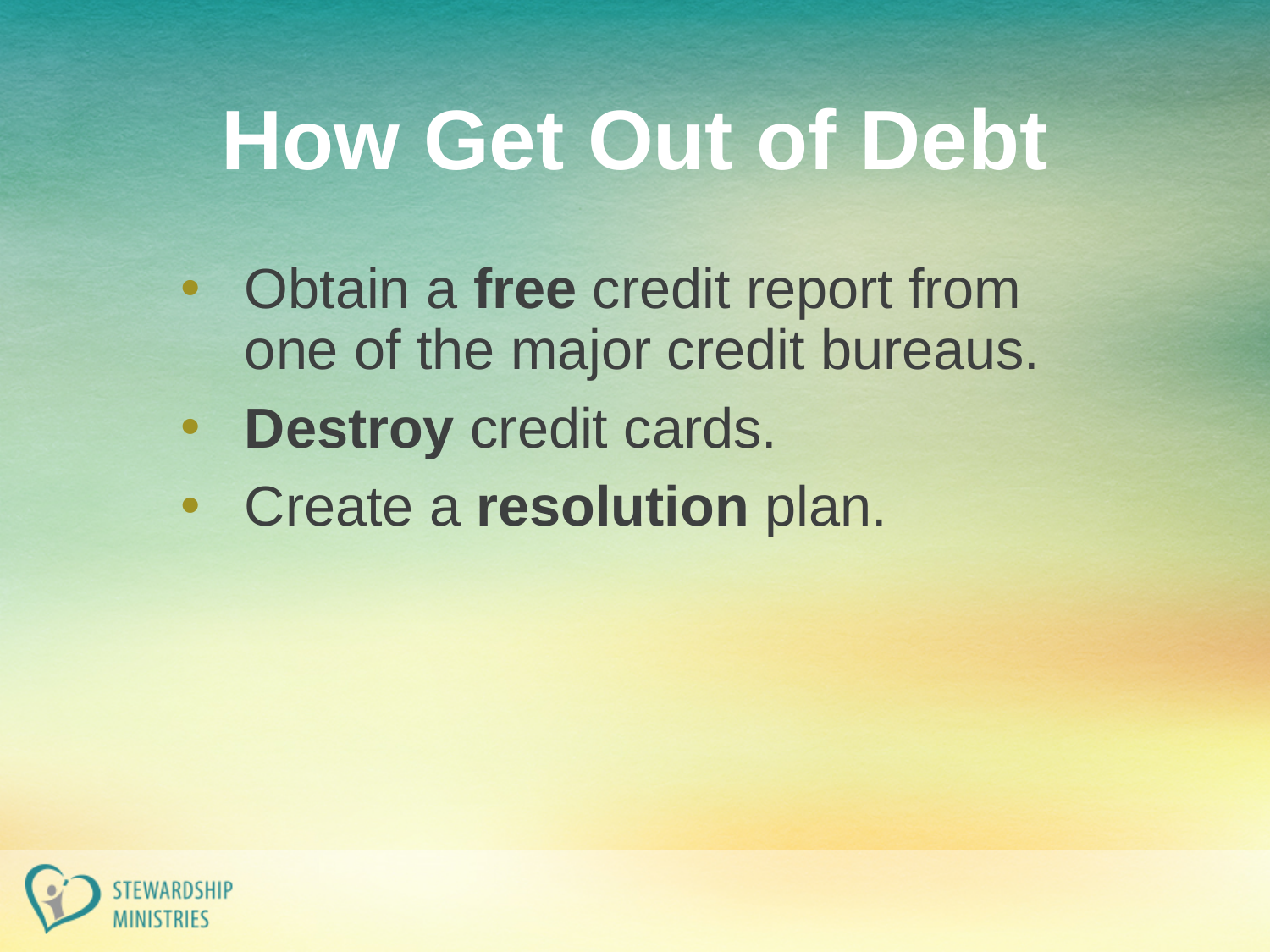

# How Get Out of Debt
Obtain a free credit report from one of the major credit bureaus.
Destroy credit cards.
Create a resolution plan.